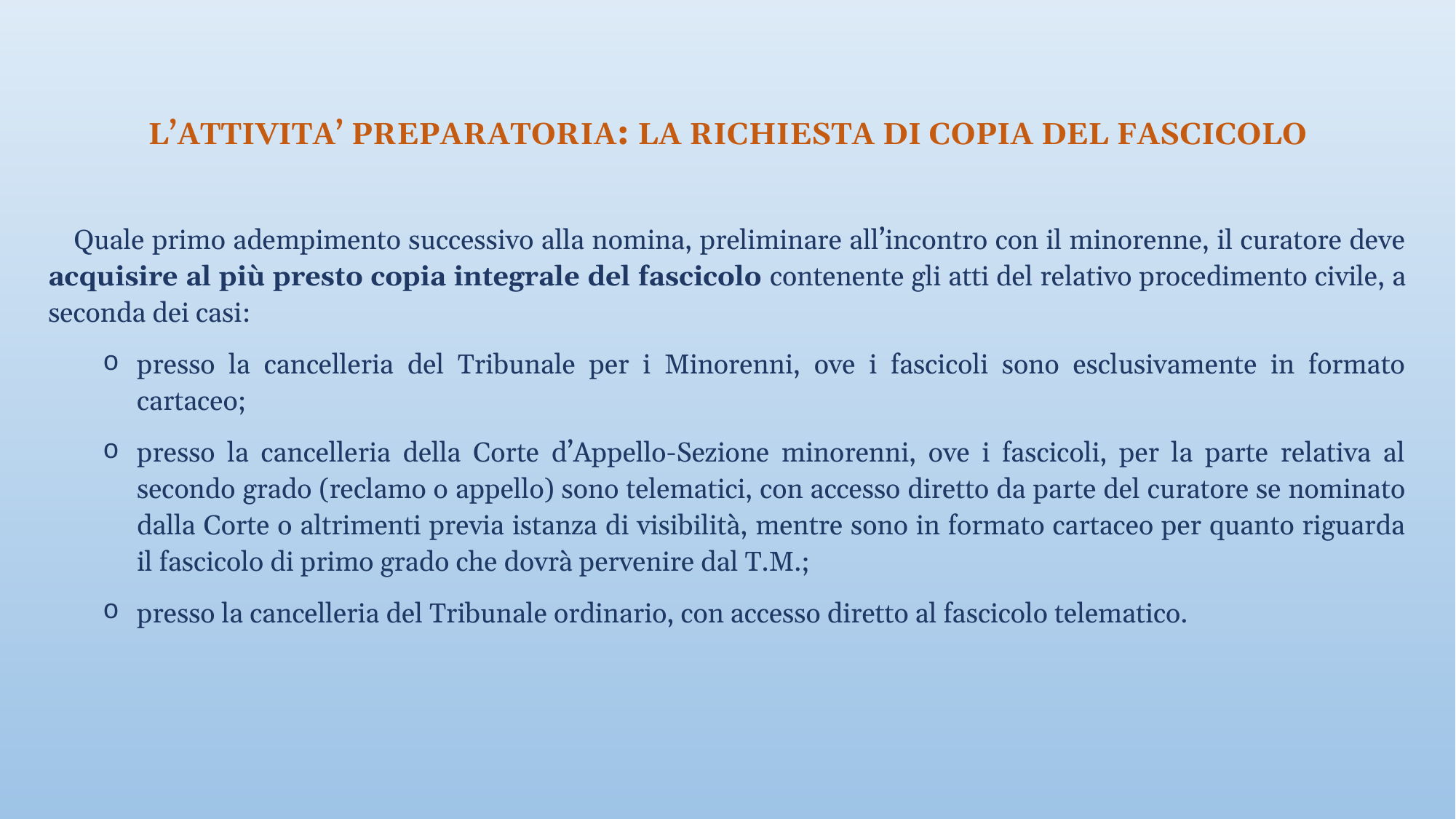

L’ATTIVITA’ PREPARATORIA: LA RICHIESTA DI COPIA DEL FASCICOLO

Quale primo adempimento successivo alla nomina, preliminare all’incontro con il minorenne, il curatore deve acquisire al più presto copia integrale del fascicolo contenente gli atti del relativo procedimento civile, a seconda dei casi:
presso la cancelleria del Tribunale per i Minorenni, ove i fascicoli sono esclusivamente in formato cartaceo;
presso la cancelleria della Corte d’Appello-Sezione minorenni, ove i fascicoli, per la parte relativa al secondo grado (reclamo o appello) sono telematici, con accesso diretto da parte del curatore se nominato dalla Corte o altrimenti previa istanza di visibilità, mentre sono in formato cartaceo per quanto riguarda il fascicolo di primo grado che dovrà pervenire dal T.M.;
presso la cancelleria del Tribunale ordinario, con accesso diretto al fascicolo telematico.